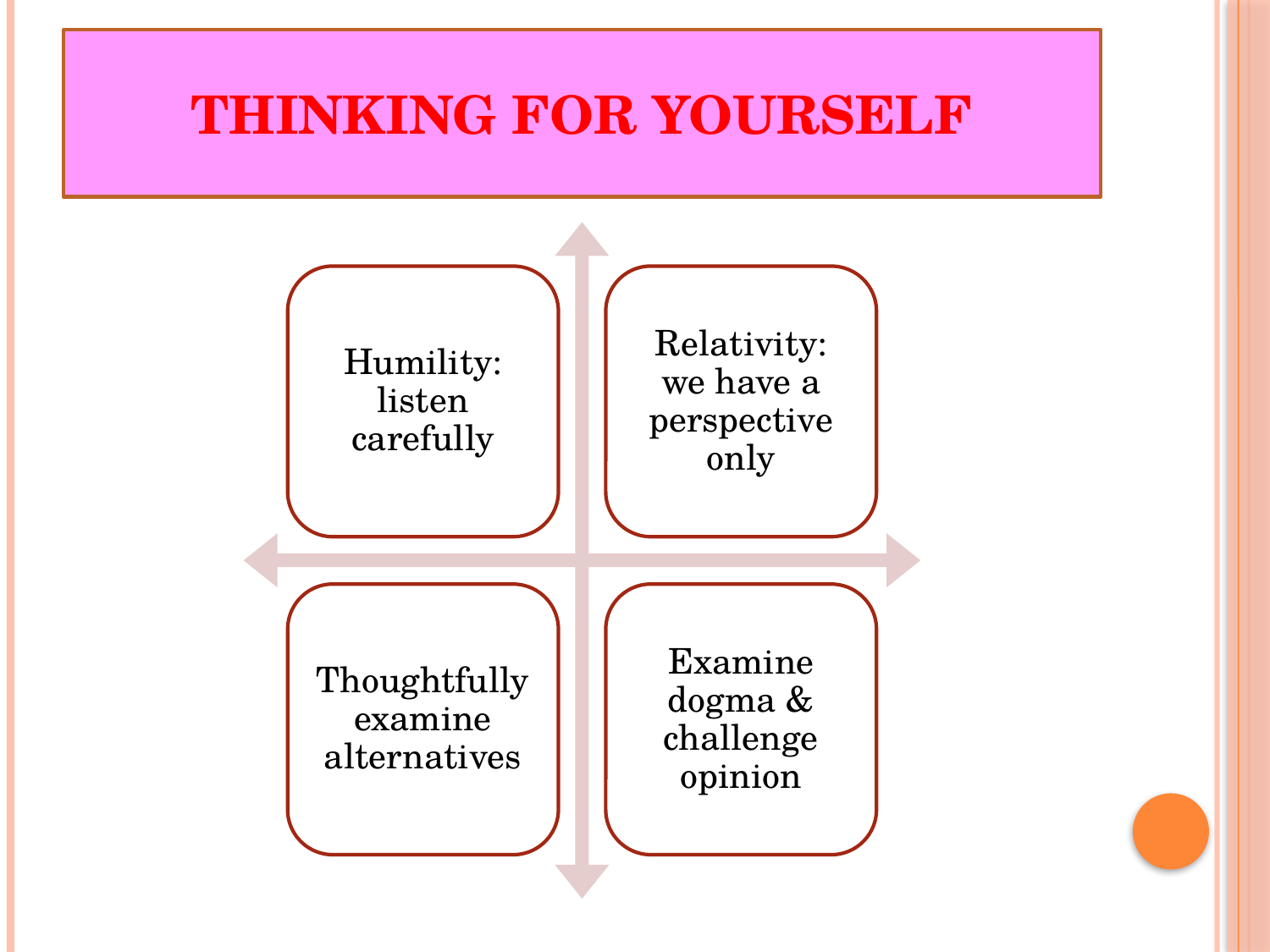

# Thinking for yourself
Humility: listen carefully
Relativity: we have a perspective only
Thoughtfully examine alternatives
Examine dogma & challenge opinion